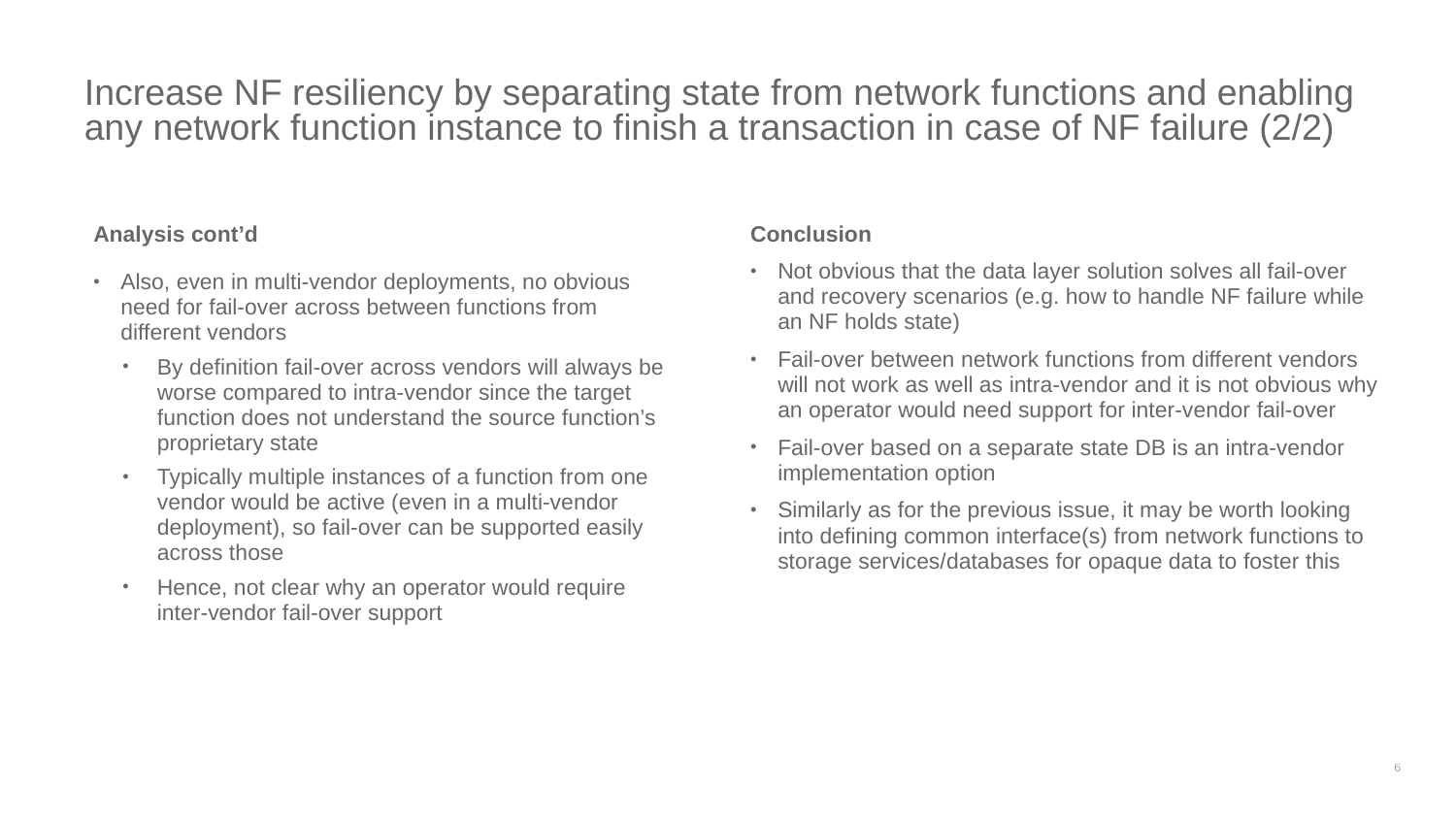

# Increase NF resiliency by separating state from network functions and enabling any network function instance to finish a transaction in case of NF failure (2/2)
Analysis cont’d
Also, even in multi-vendor deployments, no obvious need for fail-over across between functions from different vendors
By definition fail-over across vendors will always be worse compared to intra-vendor since the target function does not understand the source function’s proprietary state
Typically multiple instances of a function from one vendor would be active (even in a multi-vendor deployment), so fail-over can be supported easily across those
Hence, not clear why an operator would require inter-vendor fail-over support

Conclusion
Not obvious that the data layer solution solves all fail-over and recovery scenarios (e.g. how to handle NF failure while an NF holds state)
Fail-over between network functions from different vendors will not work as well as intra-vendor and it is not obvious why an operator would need support for inter-vendor fail-over
Fail-over based on a separate state DB is an intra-vendor implementation option
Similarly as for the previous issue, it may be worth looking into defining common interface(s) from network functions to storage services/databases for opaque data to foster this